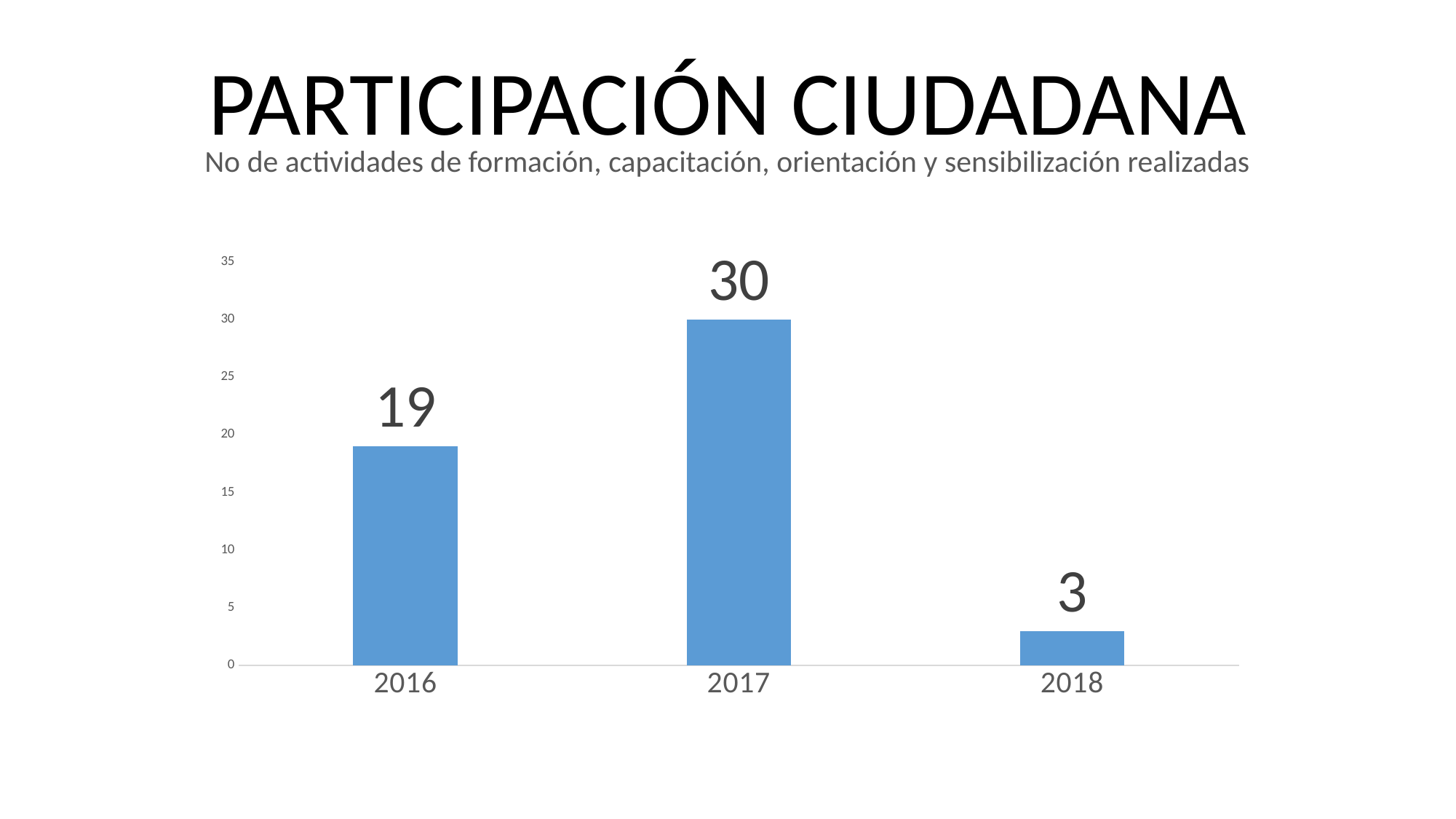

# PARTICIPACIÓN CIUDADANA
No de actividades de formación, capacitación, orientación y sensibilización realizadas

### Chart

| Category | No de Actividades de Formacion, Capacitacion, Orientacion y Sensibilizacion Realizadas |
|---|---|
| 2016 | 19.0 |
| 2017 | 30.0 |
| 2018 | 3.0 |